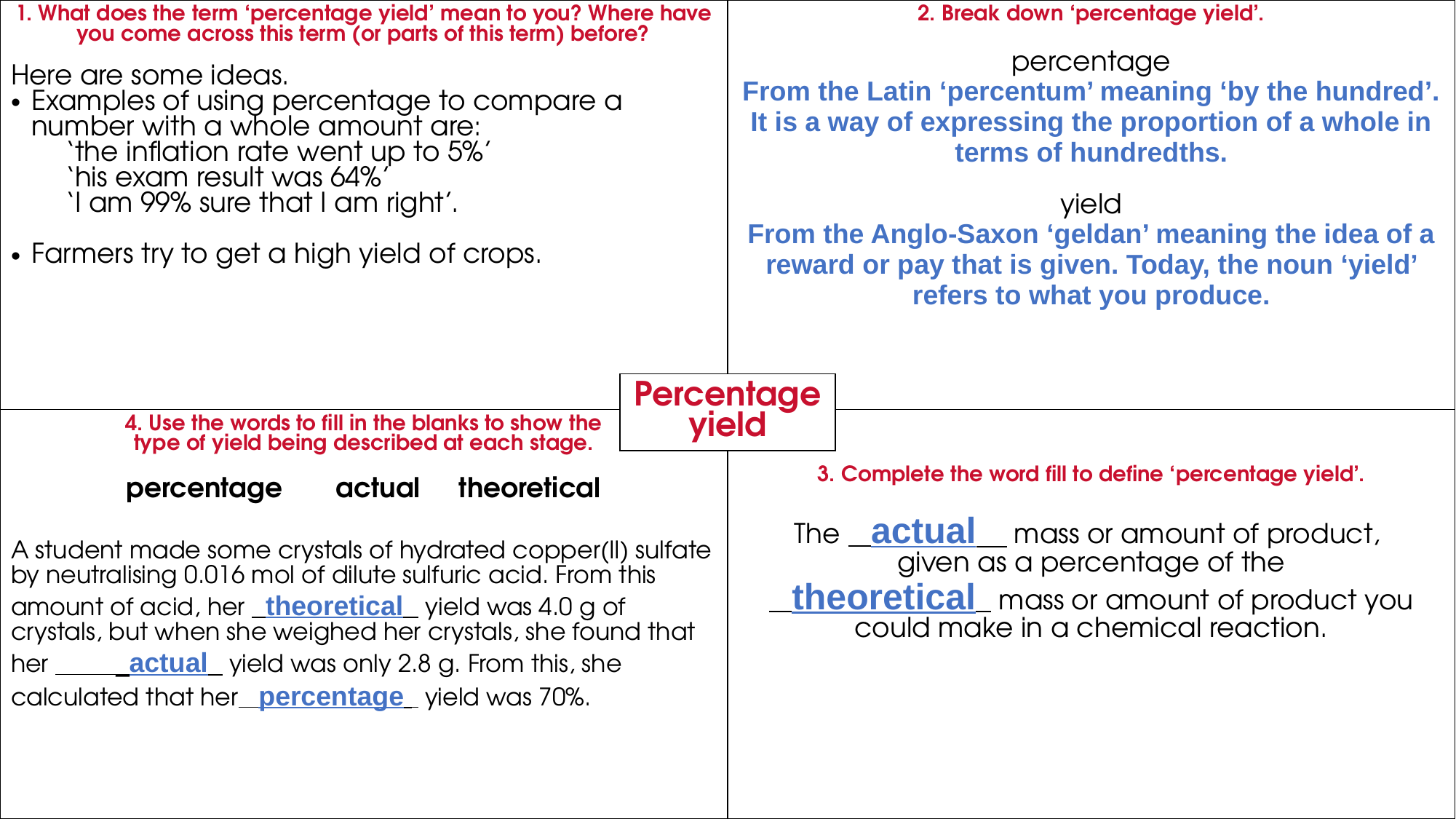

| 1. What does the term ‘percentage yield’ mean to you? Where have you come across this term (or parts of this term) before? Here are some ideas. Examples of using percentage to compare a number with a whole amount are: ‘the inflation rate went up to 5%’ ‘his exam result was 64%’ ‘I am 99% sure that I am right’. Farmers try to get a high yield of crops. | 2. Break down ‘percentage yield’. percentage From the Latin ‘percentum’ meaning ‘by the hundred’. It is a way of expressing the proportion of a whole in terms of hundredths. yield From the Anglo-Saxon ‘geldan’ meaning the idea of a reward or pay that is given. Today, the noun ‘yield’ refers to what you produce. |
| --- | --- |
| 4. Use the words to fill in the blanks to show the type of yield being described at each stage. percentage actual theoretical A student made some crystals of hydrated copper(II) sulfate by neutralising 0.016 mol of dilute sulfuric acid. From this amount of acid, her theoretical yield was 4.0 g of crystals, but when she weighed her crystals, she found that her \_actual yield was only 2.8 g. From this, she calculated that her percentage yield was 70%. | 3. Complete the word fill to define ‘percentage yield’. The actual mass or amount of product, given as a percentage of the theoretical mass or amount of product you could make in a chemical reaction. |
| Percentage yield |
| --- |